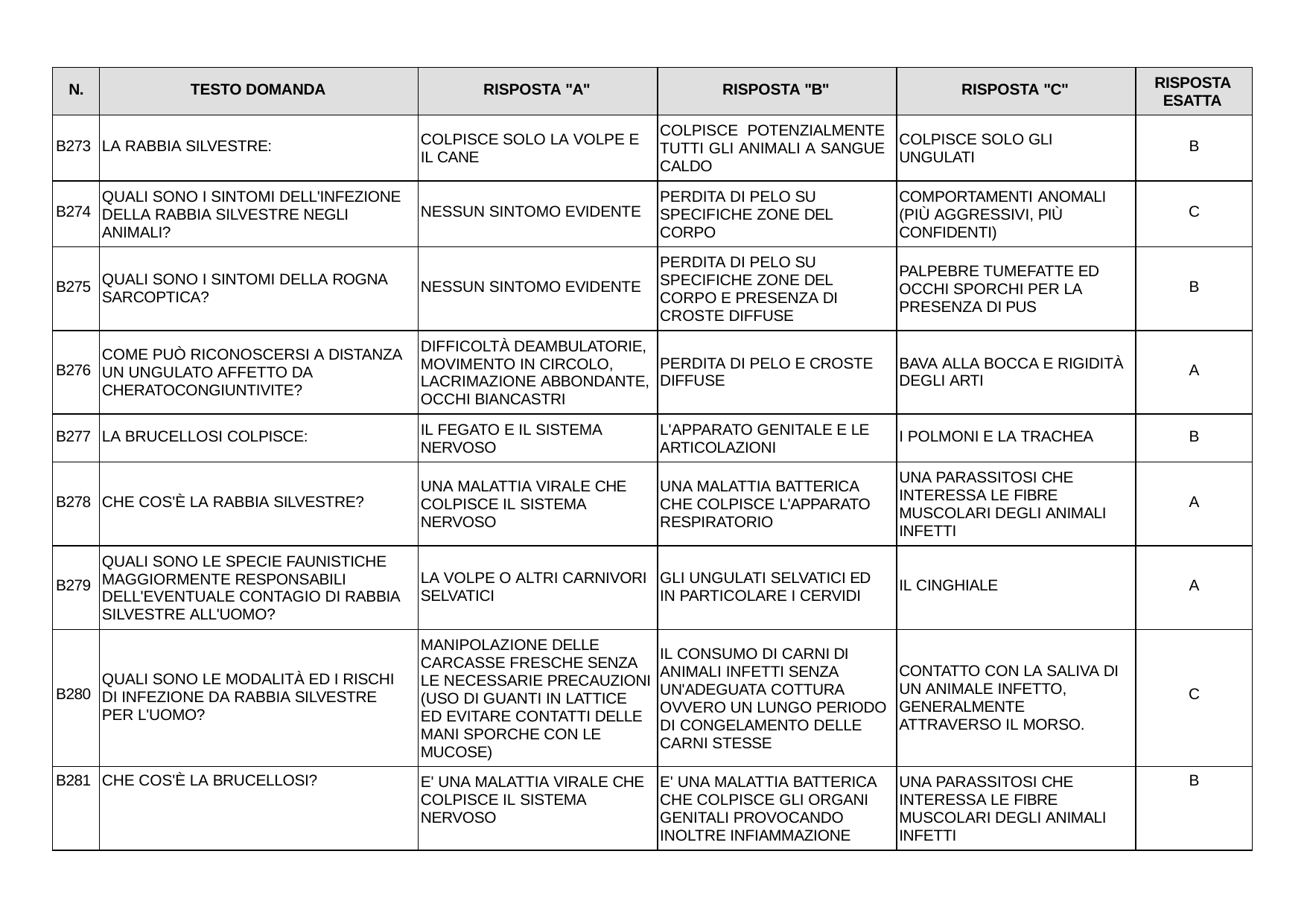

| N. | TESTO DOMANDA | RISPOSTA "A" | RISPOSTA "B" | RISPOSTA "C" | RISPOSTA ESATTA |
| --- | --- | --- | --- | --- | --- |
| B273 | LA RABBIA SILVESTRE: | COLPISCE SOLO LA VOLPE E IL CANE | COLPISCE POTENZIALMENTE TUTTI GLI ANIMALI A SANGUE CALDO | COLPISCE SOLO GLI UNGULATI | B |
| B274 | QUALI SONO I SINTOMI DELL'INFEZIONE DELLA RABBIA SILVESTRE NEGLI ANIMALI? | NESSUN SINTOMO EVIDENTE | PERDITA DI PELO SU SPECIFICHE ZONE DEL CORPO | COMPORTAMENTI ANOMALI (PIÙ AGGRESSIVI, PIÙ CONFIDENTI) | C |
| B275 | QUALI SONO I SINTOMI DELLA ROGNA SARCOPTICA? | NESSUN SINTOMO EVIDENTE | PERDITA DI PELO SU SPECIFICHE ZONE DEL CORPO E PRESENZA DI CROSTE DIFFUSE | PALPEBRE TUMEFATTE ED OCCHI SPORCHI PER LA PRESENZA DI PUS | B |
| B276 | COME PUÒ RICONOSCERSI A DISTANZA UN UNGULATO AFFETTO DA CHERATOCONGIUNTIVITE? | DIFFICOLTÀ DEAMBULATORIE, MOVIMENTO IN CIRCOLO, LACRIMAZIONE ABBONDANTE, OCCHI BIANCASTRI | PERDITA DI PELO E CROSTE DIFFUSE | BAVA ALLA BOCCA E RIGIDITÀ DEGLI ARTI | A |
| B277 | LA BRUCELLOSI COLPISCE: | IL FEGATO E IL SISTEMA NERVOSO | L'APPARATO GENITALE E LE ARTICOLAZIONI | I POLMONI E LA TRACHEA | B |
| B278 | CHE COS'È LA RABBIA SILVESTRE? | UNA MALATTIA VIRALE CHE COLPISCE IL SISTEMA NERVOSO | UNA MALATTIA BATTERICA CHE COLPISCE L'APPARATO RESPIRATORIO | UNA PARASSITOSI CHE INTERESSA LE FIBRE MUSCOLARI DEGLI ANIMALI INFETTI | A |
| B279 | QUALI SONO LE SPECIE FAUNISTICHE MAGGIORMENTE RESPONSABILI DELL'EVENTUALE CONTAGIO DI RABBIA SILVESTRE ALL'UOMO? | LA VOLPE O ALTRI CARNIVORI SELVATICI | GLI UNGULATI SELVATICI ED IN PARTICOLARE I CERVIDI | IL CINGHIALE | A |
| B280 | QUALI SONO LE MODALITÀ ED I RISCHI DI INFEZIONE DA RABBIA SILVESTRE PER L'UOMO? | MANIPOLAZIONE DELLE CARCASSE FRESCHE SENZA LE NECESSARIE PRECAUZIONI (USO DI GUANTI IN LATTICE ED EVITARE CONTATTI DELLE MANI SPORCHE CON LE MUCOSE) | IL CONSUMO DI CARNI DI ANIMALI INFETTI SENZA UN'ADEGUATA COTTURA OVVERO UN LUNGO PERIODO DI CONGELAMENTO DELLE CARNI STESSE | CONTATTO CON LA SALIVA DI UN ANIMALE INFETTO, GENERALMENTE ATTRAVERSO IL MORSO. | C |
| B281 | CHE COS'È LA BRUCELLOSI? | E' UNA MALATTIA VIRALE CHE COLPISCE IL SISTEMA NERVOSO | E' UNA MALATTIA BATTERICA CHE COLPISCE GLI ORGANI GENITALI PROVOCANDO INOLTRE INFIAMMAZIONE | UNA PARASSITOSI CHE INTERESSA LE FIBRE MUSCOLARI DEGLI ANIMALI INFETTI | B |